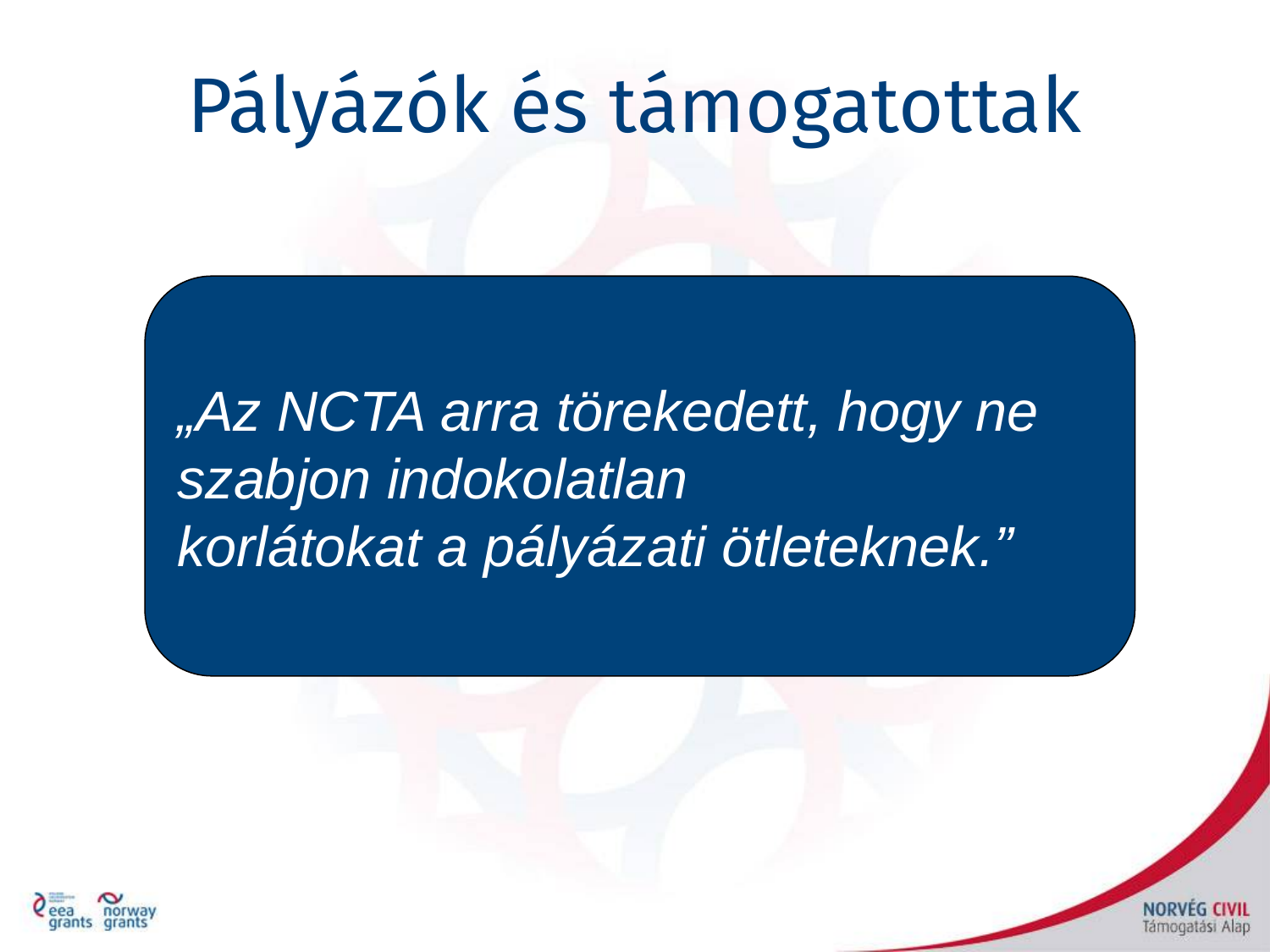

Pályázók és támogatottak
„Az NCTA arra törekedett, hogy ne szabjon indokolatlan
korlátokat a pályázati ötleteknek.”